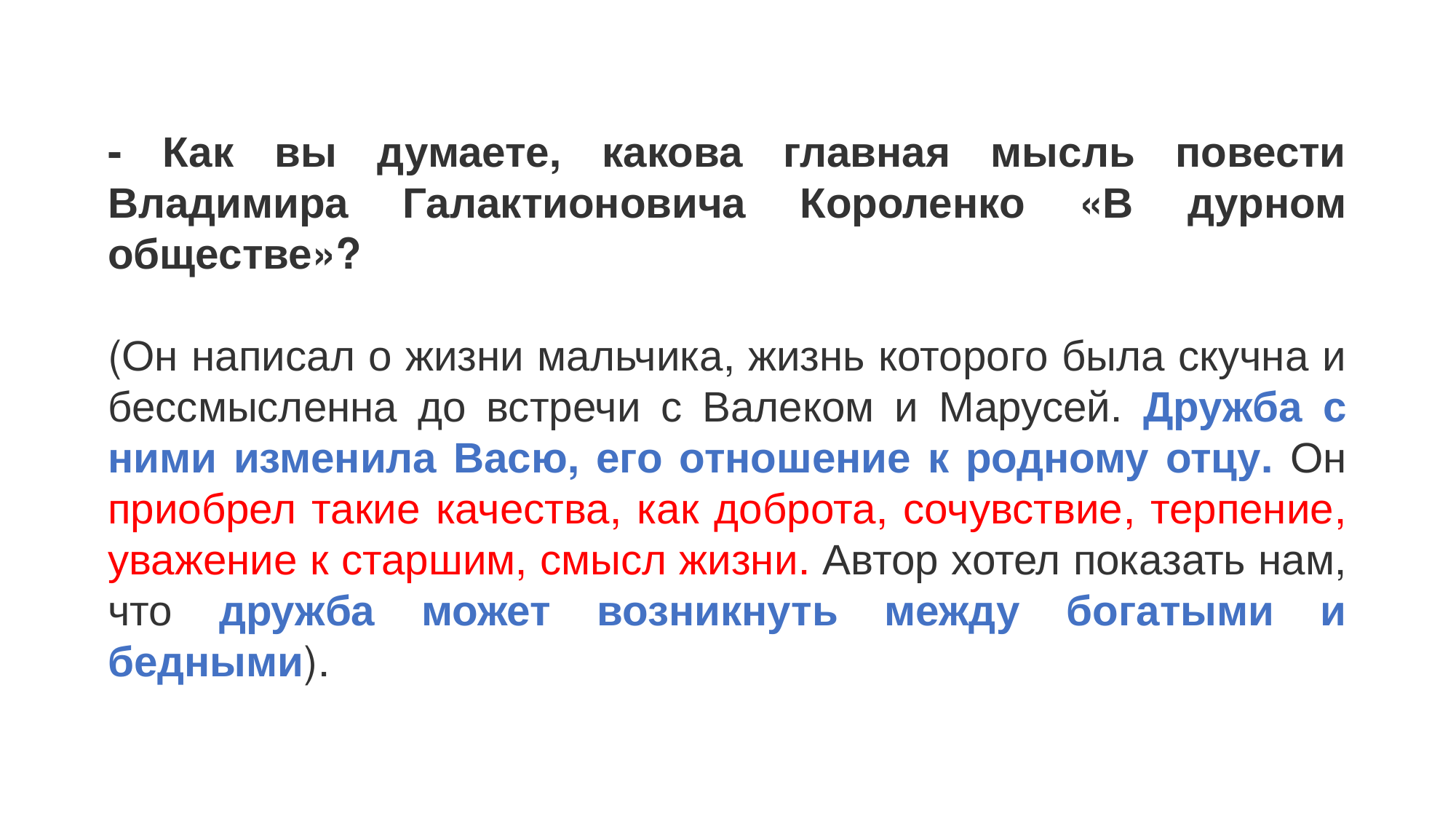

- Как вы думаете, какова главная мысль повести Владимира Галактионовича Короленко «В дурном обществе»?

(Он написал о жизни мальчика, жизнь которого была скучна и бессмысленна до встречи с Валеком и Марусей. Дружба с ними изменила Васю, его отношение к родному отцу. Он приобрел такие качества, как доброта, сочувствие, терпение, уважение к старшим, смысл жизни. Автор хотел показать нам, что дружба может возникнуть между богатыми и бедными).